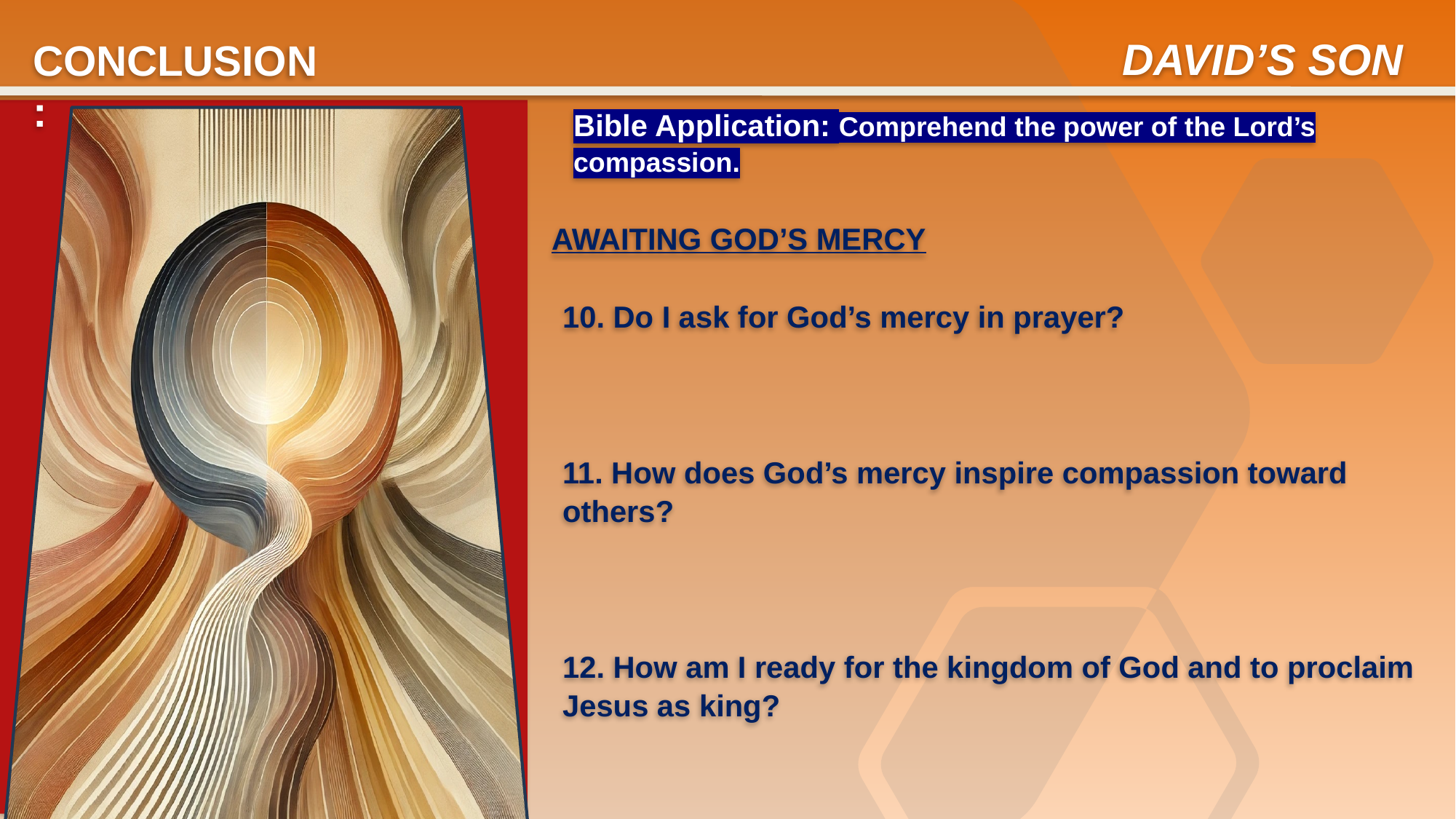

David’s Son
CONCLUSION:

Bible Application: Comprehend the power of the Lord’s compassion.

Awaiting God’s Mercy

10. Do I ask for God’s mercy in prayer?

11. How does God’s mercy inspire compassion toward others?

12. How am I ready for the kingdom of God and to proclaim Jesus as king?